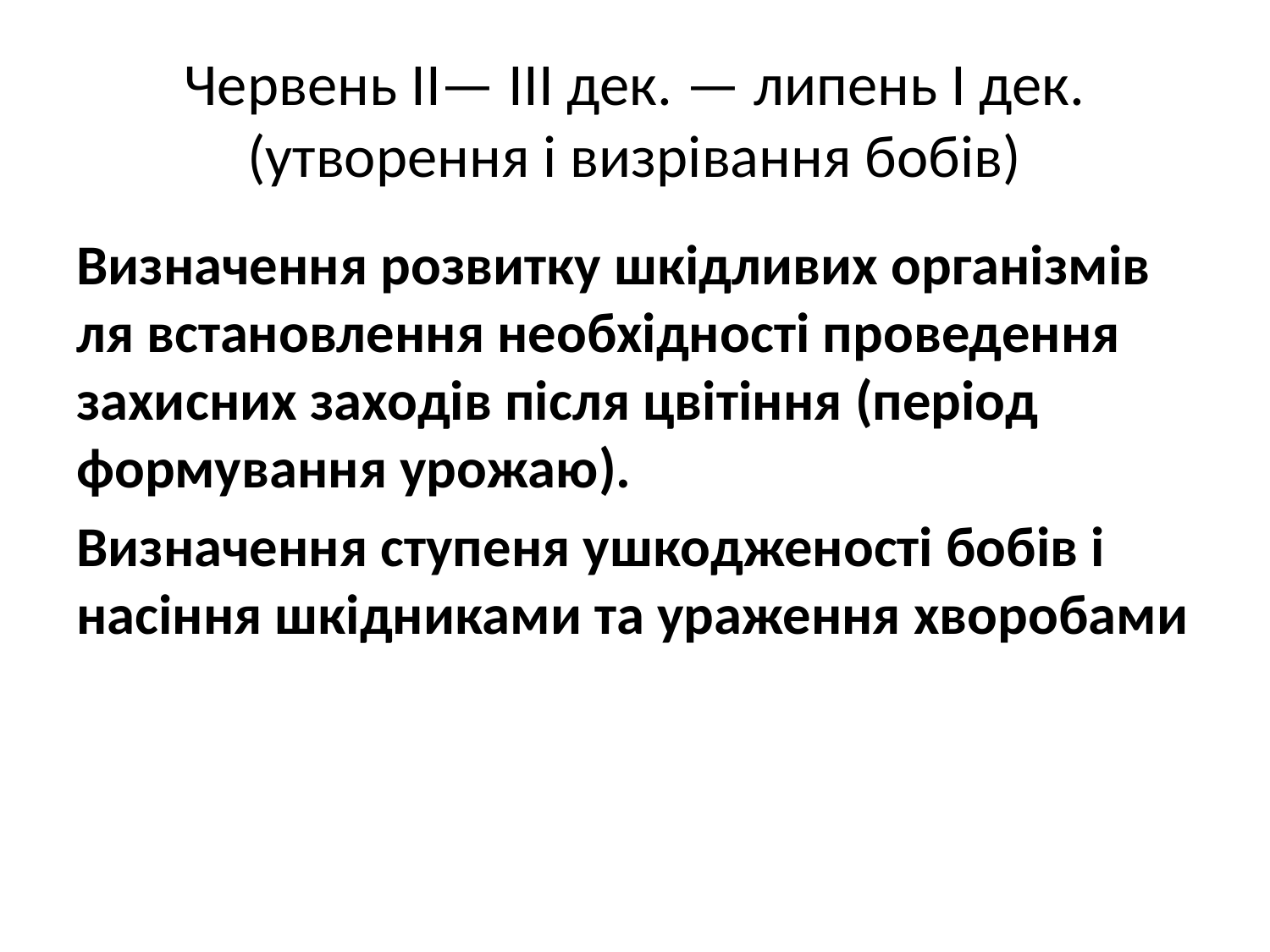

# Червень II— ІІІ дек. — липень І дек. (утворення і визрівання бобів)
Визначення розвитку шкідливих організмів ля встановлення необхідності проведення захисних заходів після цвітіння (період формування урожаю).
Визначення ступеня ушкодженості бобів і насіння шкідниками та ураження хворобами